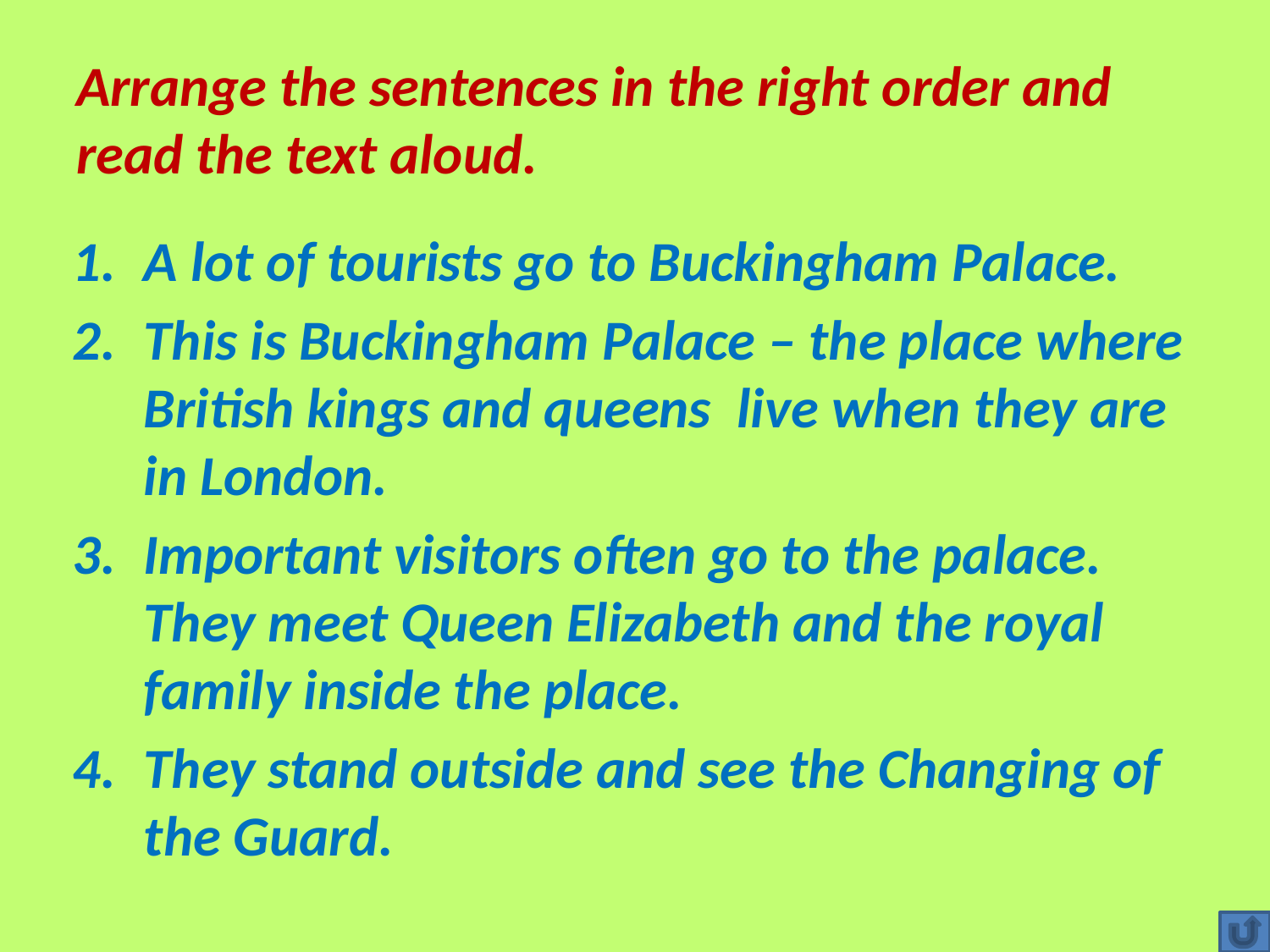

# Arrange the sentences in the right order and read the text aloud.
A lot of tourists go to Buckingham Palace.
This is Buckingham Palace – the place where British kings and queens  live when they are in London.
Important visitors often go to the palace. They meet Queen Elizabeth and the royal family inside the place.
They stand outside and see the Changing of the Guard.